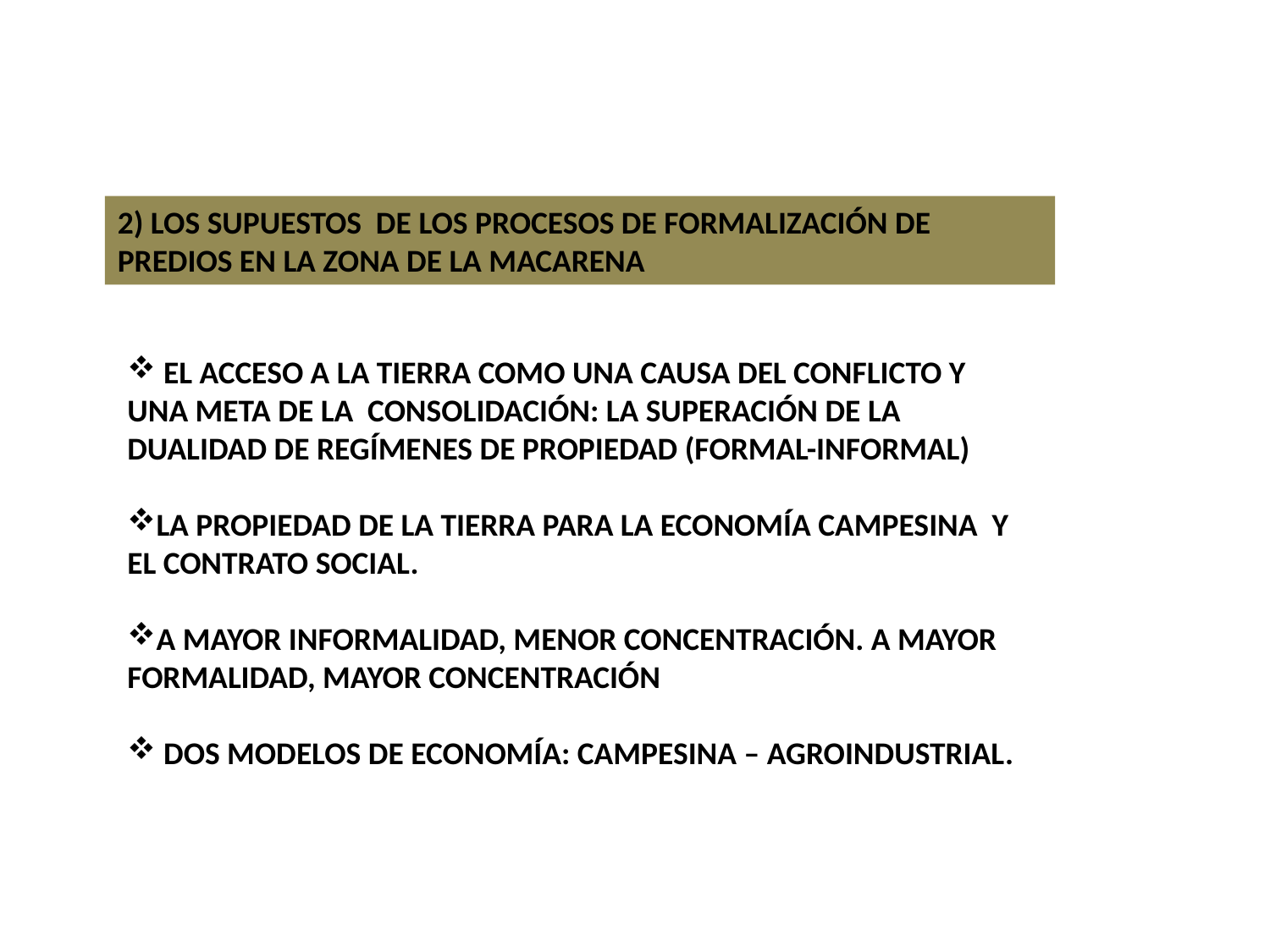

2) LOS SUPUESTOS  DE LOS PROCESOS DE FORMALIZACIÓN DE PREDIOS EN LA ZONA DE LA MACARENA
 EL ACCESO A LA TIERRA COMO UNA CAUSA DEL CONFLICTO Y UNA META DE LA  CONSOLIDACIÓN: LA SUPERACIÓN DE LA DUALIDAD DE REGÍMENES DE PROPIEDAD (FORMAL-INFORMAL)

LA PROPIEDAD DE LA TIERRA PARA LA ECONOMÍA CAMPESINA  Y EL CONTRATO SOCIAL.

A MAYOR INFORMALIDAD, MENOR CONCENTRACIÓN. A MAYOR FORMALIDAD, MAYOR CONCENTRACIÓN

 DOS MODELOS DE ECONOMÍA: CAMPESINA – AGROINDUSTRIAL.